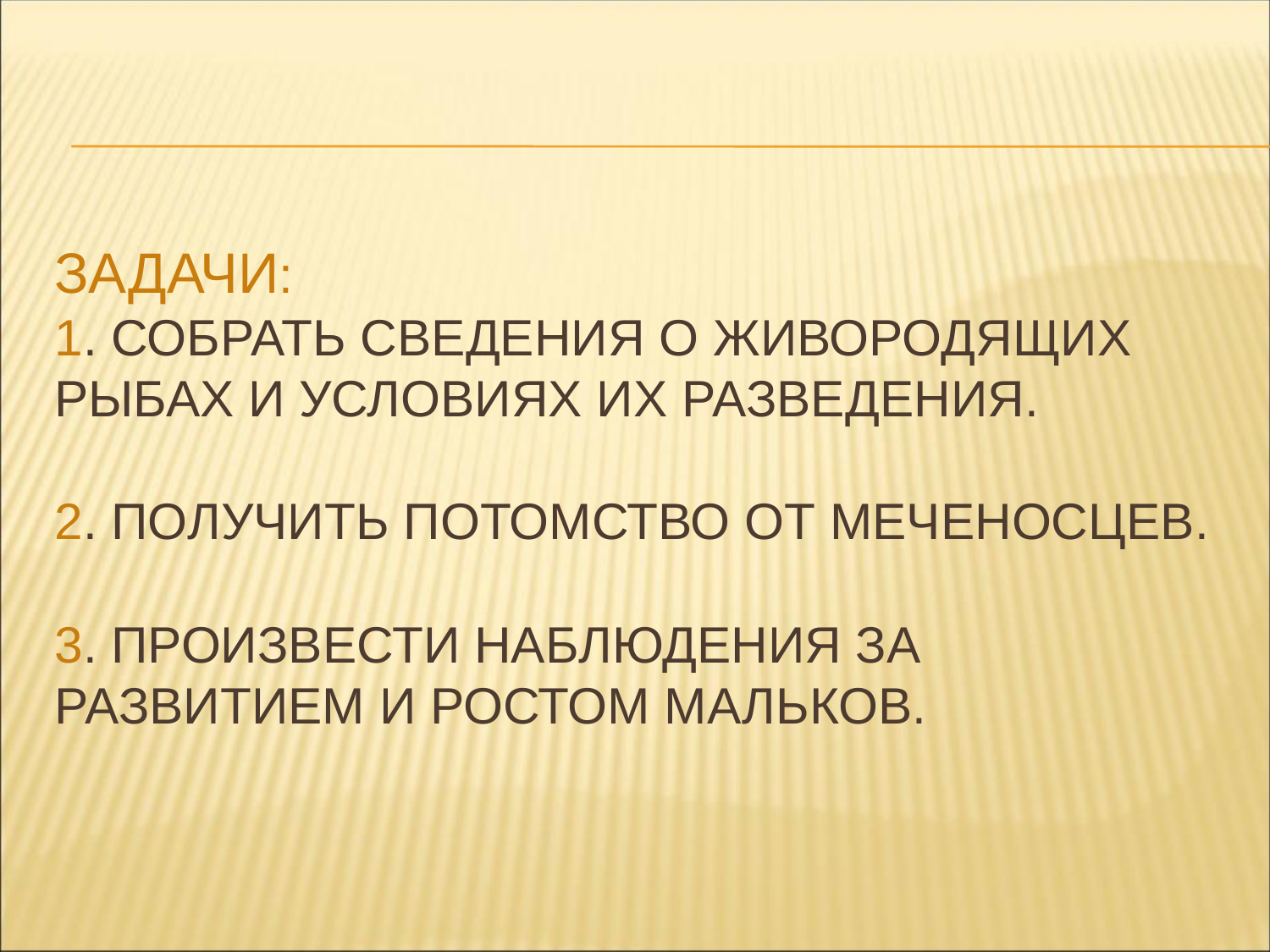

# Задачи: 1. Собрать сведения о живородящих рыбах и условиях их разведения. 2. Получить потомство от меченосцев. 3. Произвести наблюдения за развитием и ростом мальков.